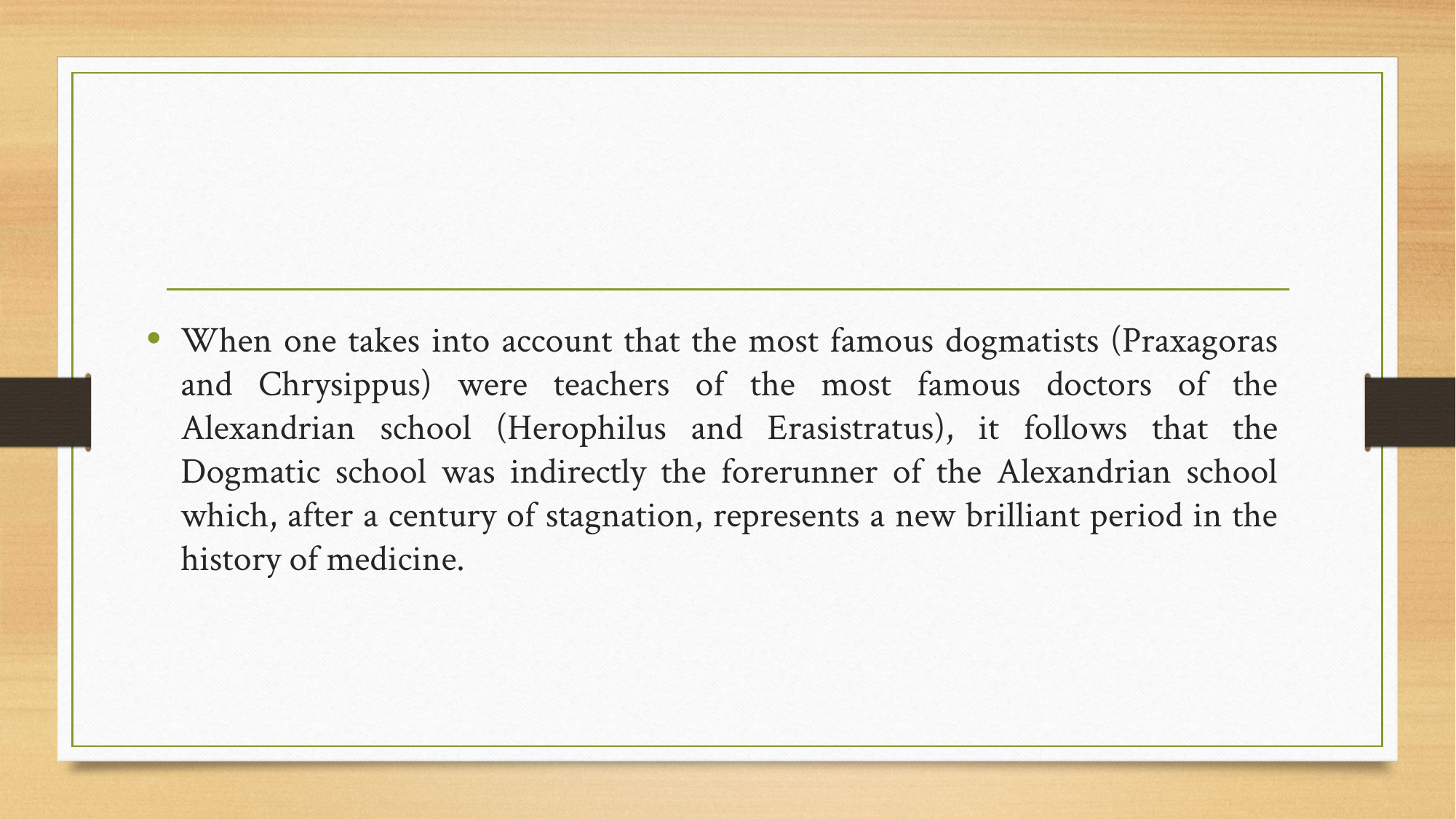

When one takes into account that the most famous dogmatists (Praxagoras and Chrysippus) were teachers of the most famous doctors of the Alexandrian school (Herophilus and Erasistratus), it follows that the Dogmatic school was indirectly the forerunner of the Alexandrian school which, after a century of stagnation, represents a new brilliant period in the history of medicine.